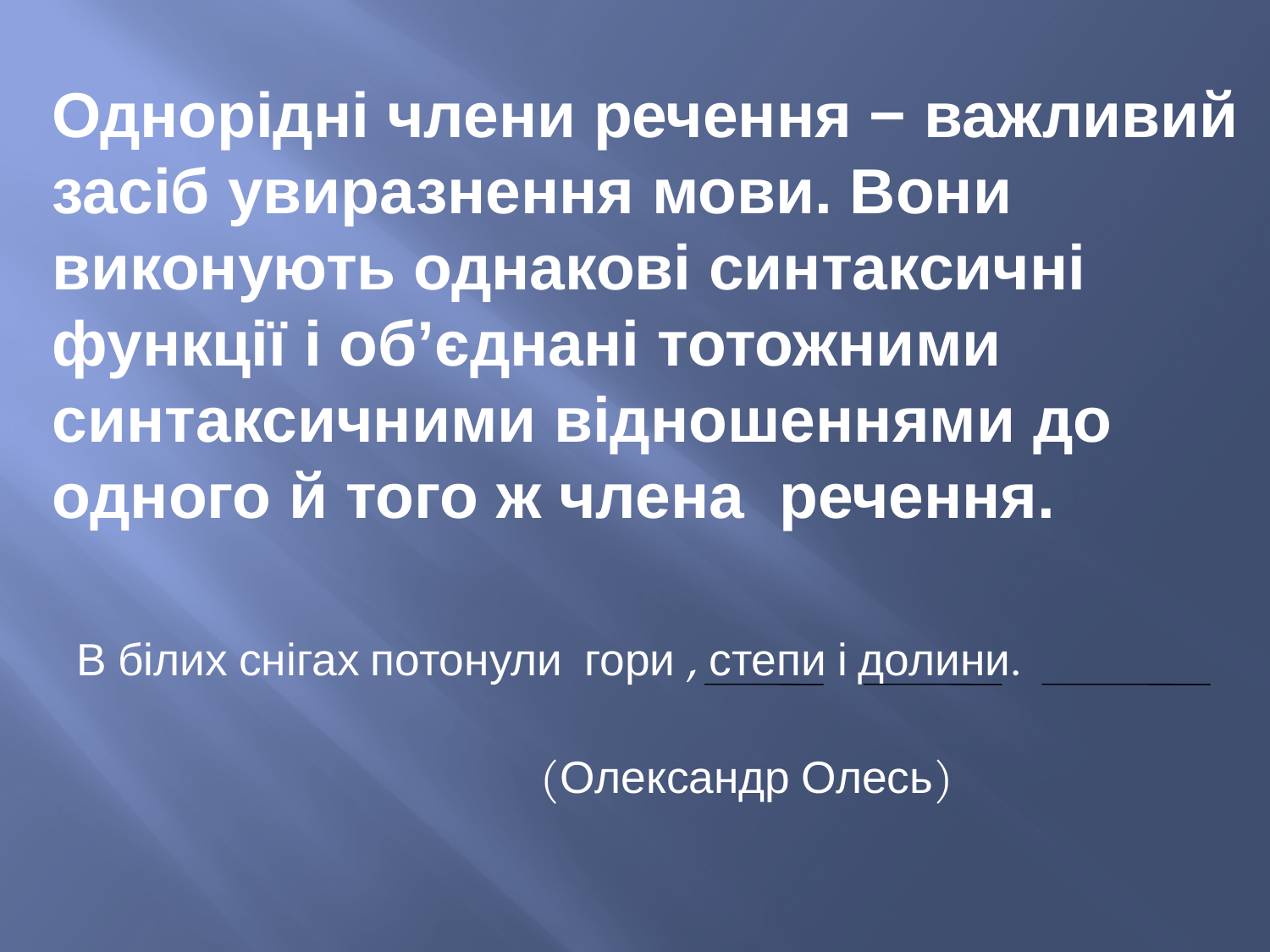

# Однорідні члени речення − важливий засіб увиразнення мови. Вони виконують однакові синтаксичні функції і об’єднані тотожними синтаксичними відношеннями до одного й того ж члена  речення.
  В білих снігах потонули  гори , степи і долини.
                                           (Олександр Олесь)